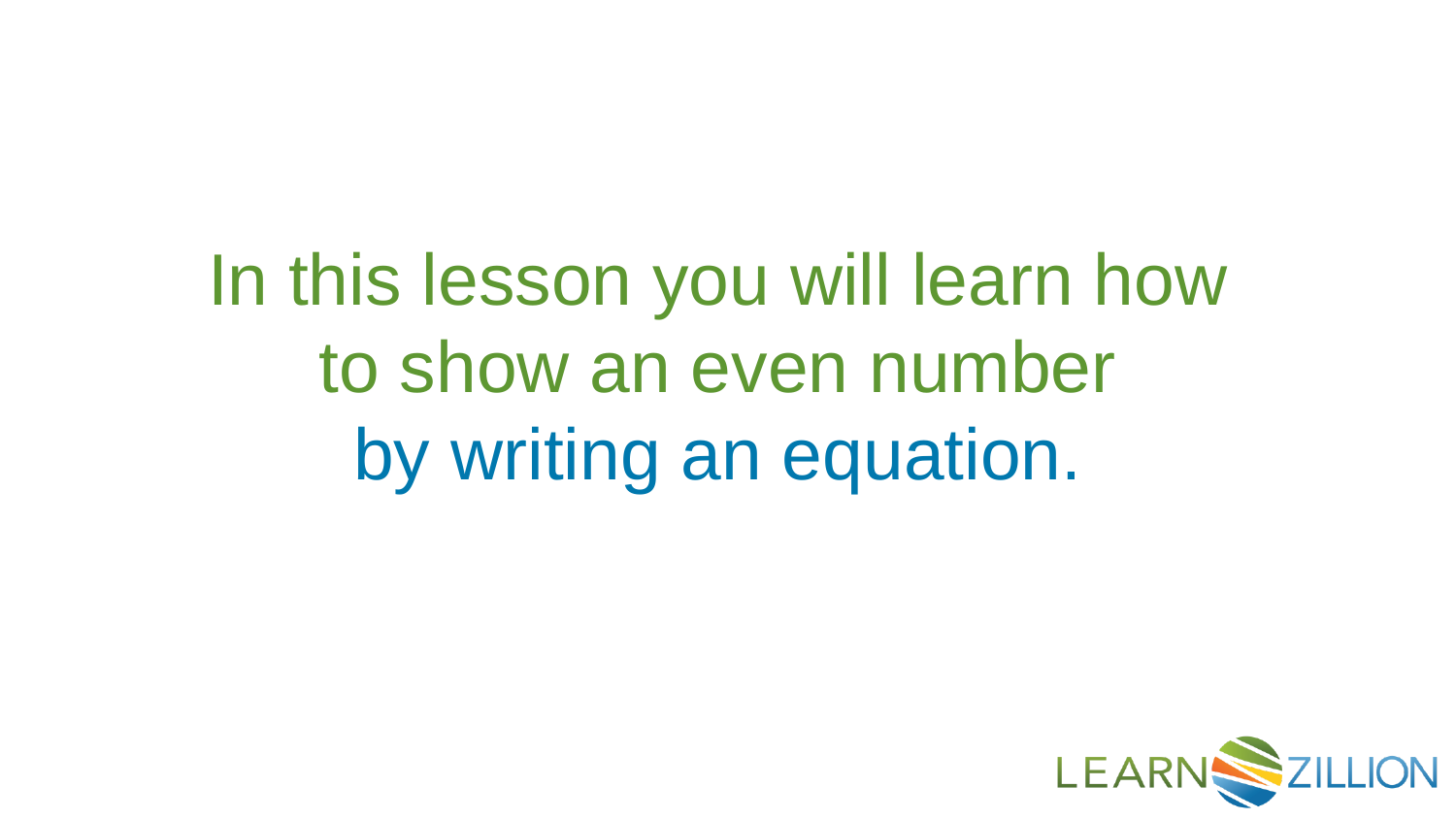

In this lesson you will learn how
to show an even number
by writing an equation.